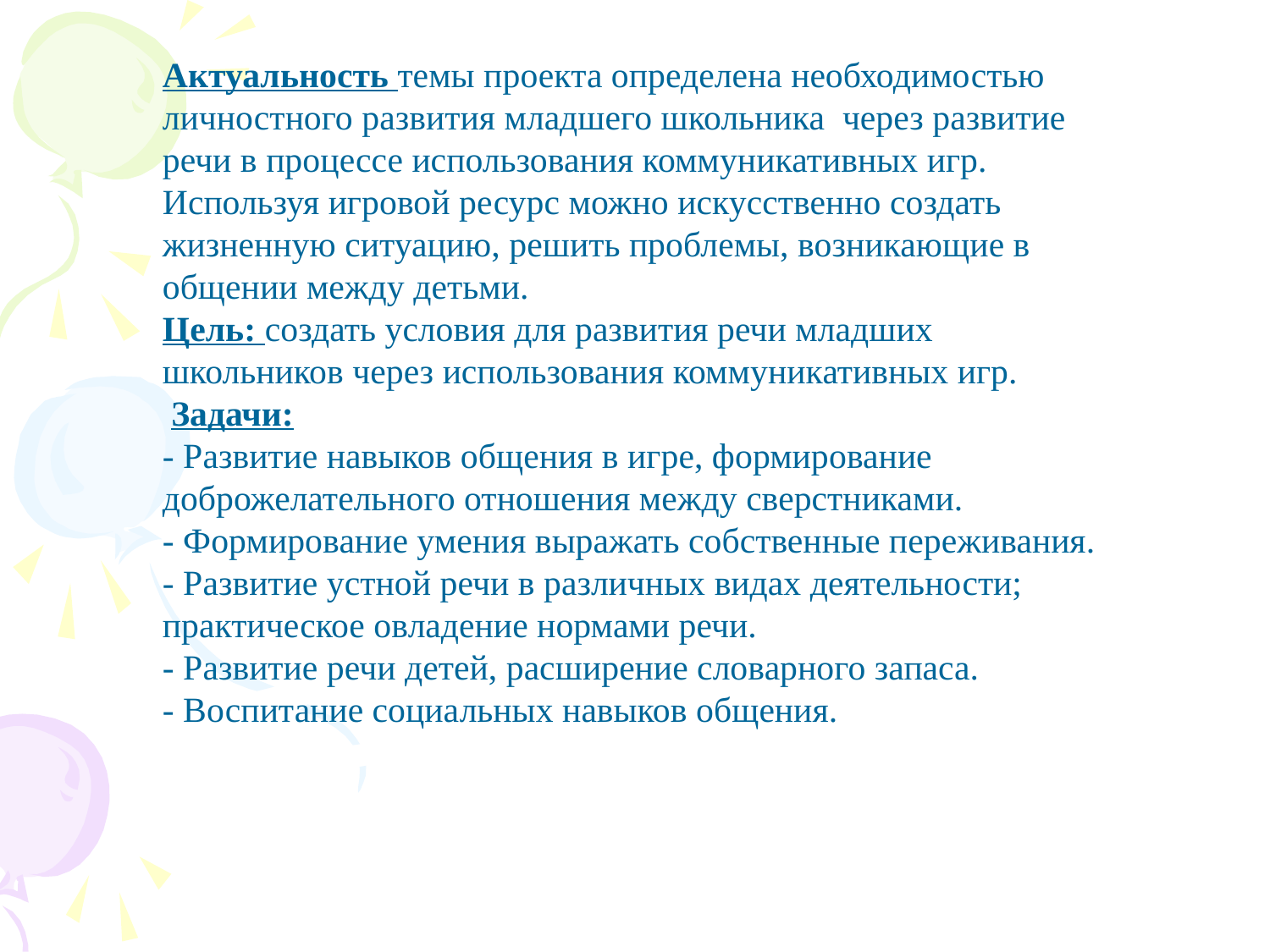

Актуальность темы проекта определена необходимостью личностного развития младшего школьника  через развитие речи в процессе использования коммуникативных игр. Используя игровой ресурс можно искусственно создать жизненную ситуацию, решить проблемы, возникающие в общении между детьми.
Цель: создать условия для развития речи младших школьников через использования коммуникативных игр.
 Задачи:
- Развитие навыков общения в игре, формирование доброжелательного отношения между сверстниками.
- Формирование умения выражать собственные переживания.
- Развитие устной речи в различных видах деятельности; практическое овладение нормами речи.
- Развитие речи детей, расширение словарного запаса.
- Воспитание социальных навыков общения.